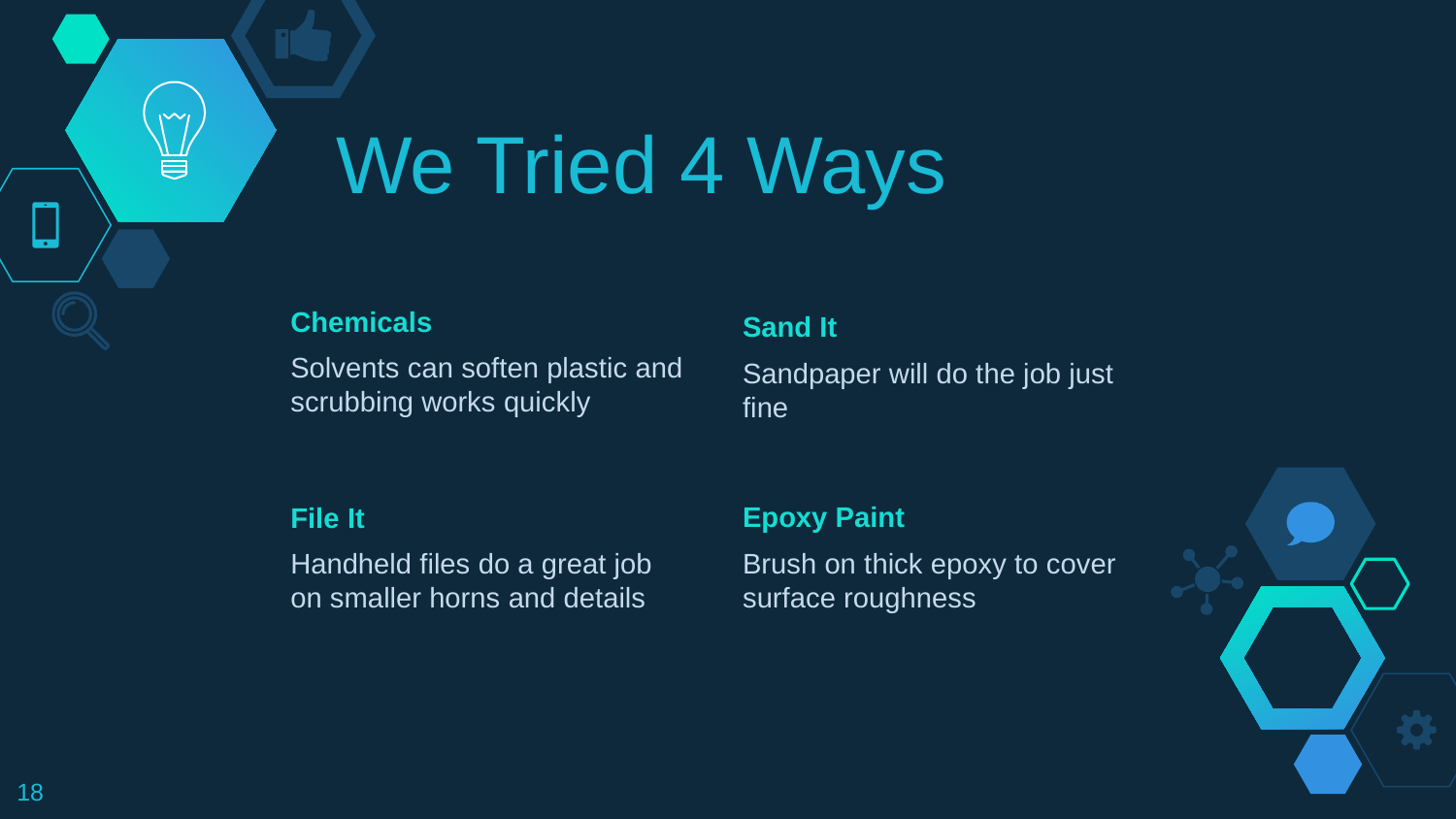

# We Tried 4 Ways
Chemicals
Solvents can soften plastic and scrubbing works quickly
Sand It
Sandpaper will do the job just fine
Epoxy Paint
Brush on thick epoxy to cover surface roughness
File It
Handheld files do a great job on smaller horns and details
18